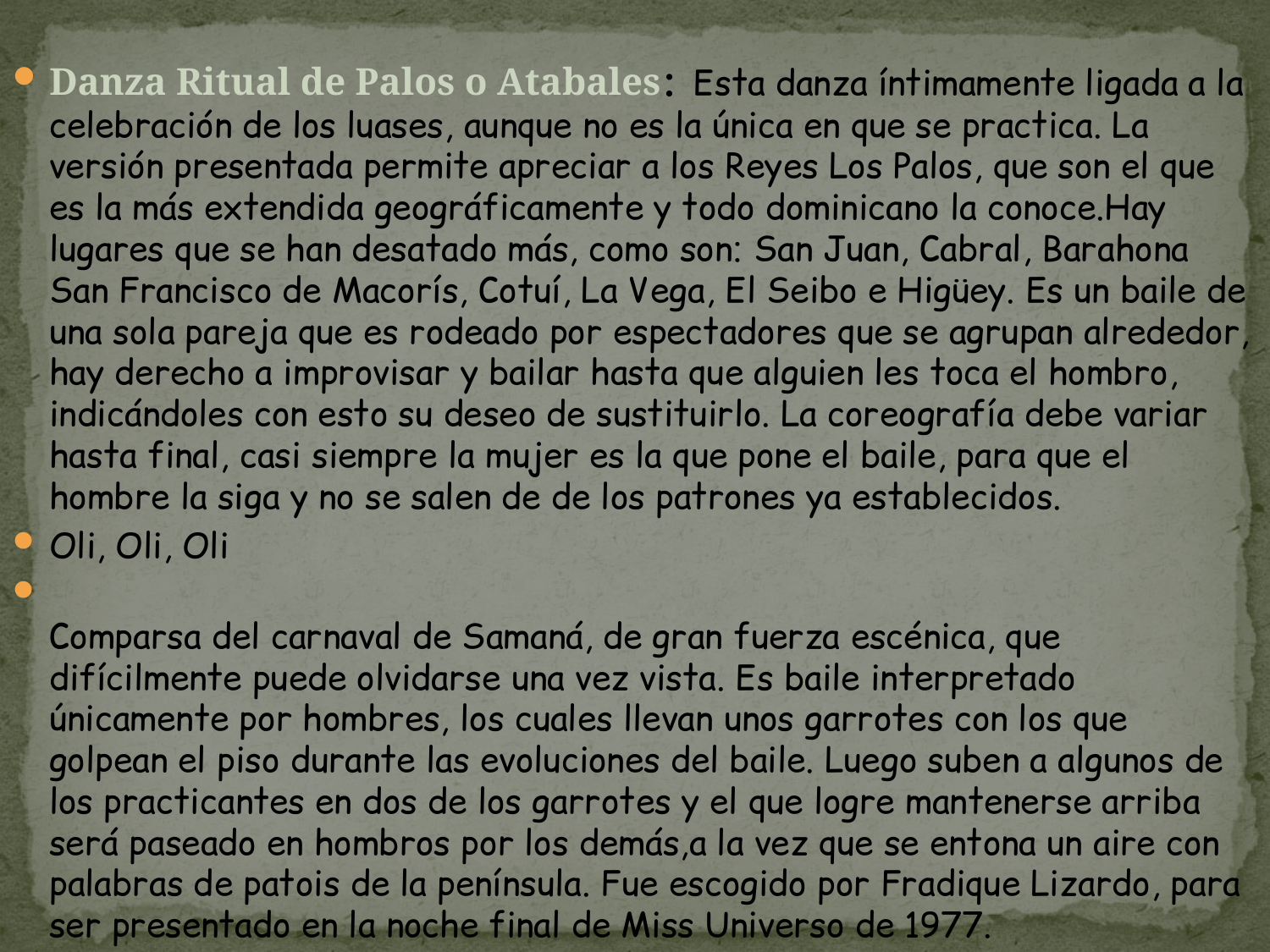

Danza Ritual de Palos o Atabales: Esta danza íntimamente ligada a la celebración de los luases, aunque no es la única en que se practica. La versión presentada permite apreciar a los Reyes Los Palos, que son el que es la más extendida geográficamente y todo dominicano la conoce.Hay lugares que se han desatado más, como son: San Juan, Cabral, Barahona San Francisco de Macorís, Cotuí, La Vega, El Seibo e Higüey. Es un baile de una sola pareja que es rodeado por espectadores que se agrupan alrededor, hay derecho a improvisar y bailar hasta que alguien les toca el hombro, indicándoles con esto su deseo de sustituirlo. La coreografía debe variar hasta final, casi siempre la mujer es la que pone el baile, para que el hombre la siga y no se salen de de los patrones ya establecidos.
Oli, Oli, Oli
Comparsa del carnaval de Samaná, de gran fuerza escénica, que difícilmente puede olvidarse una vez vista. Es baile interpretado únicamente por hombres, los cuales llevan unos garrotes con los que golpean el piso durante las evoluciones del baile. Luego suben a algunos de los practicantes en dos de los garrotes y el que logre mantenerse arriba será paseado en hombros por los demás,a la vez que se entona un aire con palabras de patois de la península. Fue escogido por Fradique Lizardo, para ser presentado en la noche final de Miss Universo de 1977.